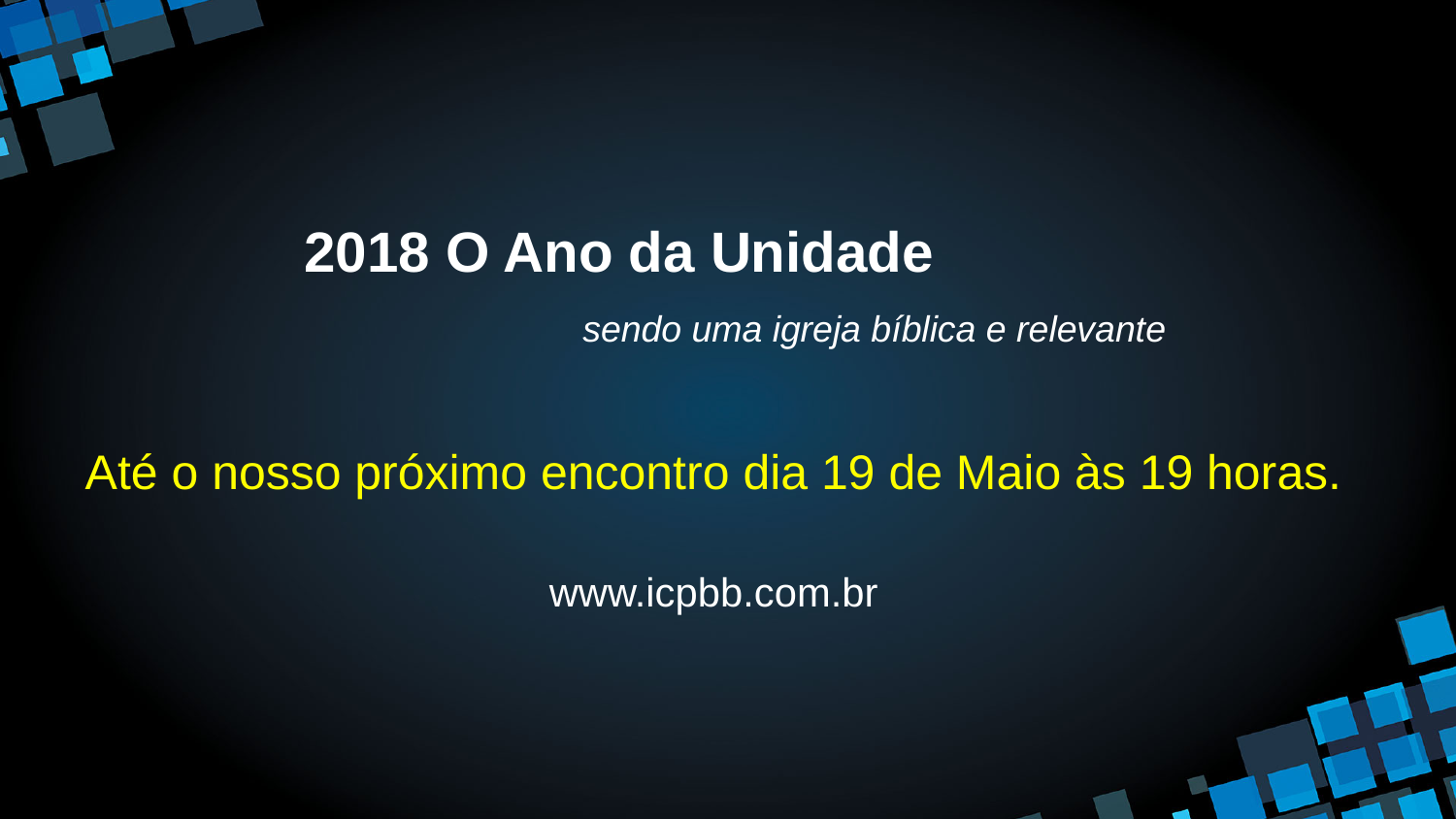

2018 O Ano da Unidade
                     sendo uma igreja bíblica e relevante

Até o nosso próximo encontro dia 19 de Maio às 19 horas.

www.icpbb.com.br